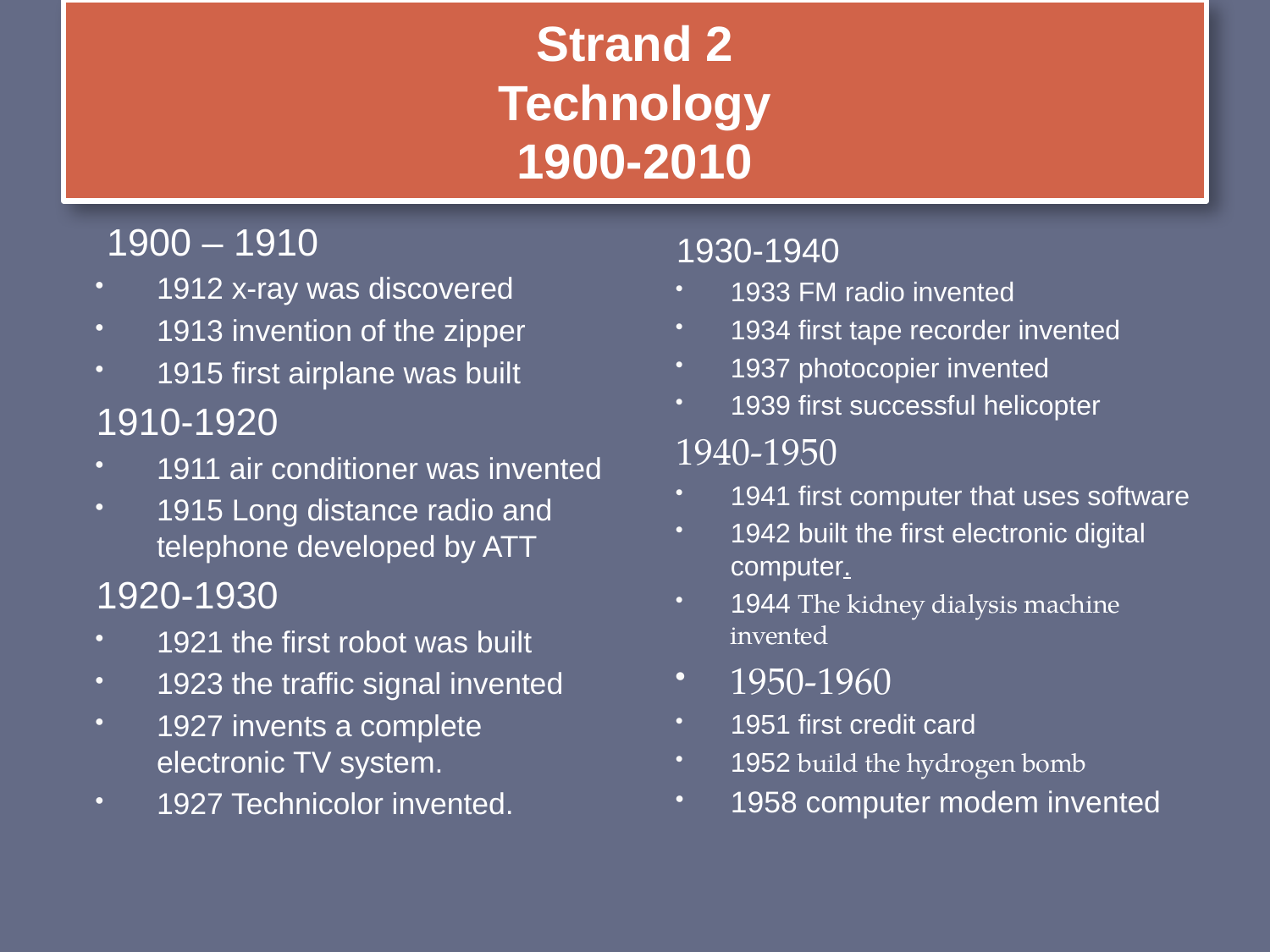

# Strand 2 Technology 1900-2010
 1900 – 1910
1912 x-ray was discovered
1913 invention of the zipper
1915 first airplane was built
1910-1920
1911 air conditioner was invented
1915 Long distance radio and telephone developed by ATT
1920-1930
1921 the first robot was built
1923 the traffic signal invented
1927 invents a complete electronic TV system.
1927 Technicolor invented.

1930-1940
1933 FM radio invented
1934 first tape recorder invented
1937 photocopier invented
1939 first successful helicopter
1940-1950
1941 first computer that uses software
1942 built the first electronic digital computer.
1944 The kidney dialysis machine invented
1950-1960
1951 first credit card
1952 build the hydrogen bomb
1958 computer modem invented